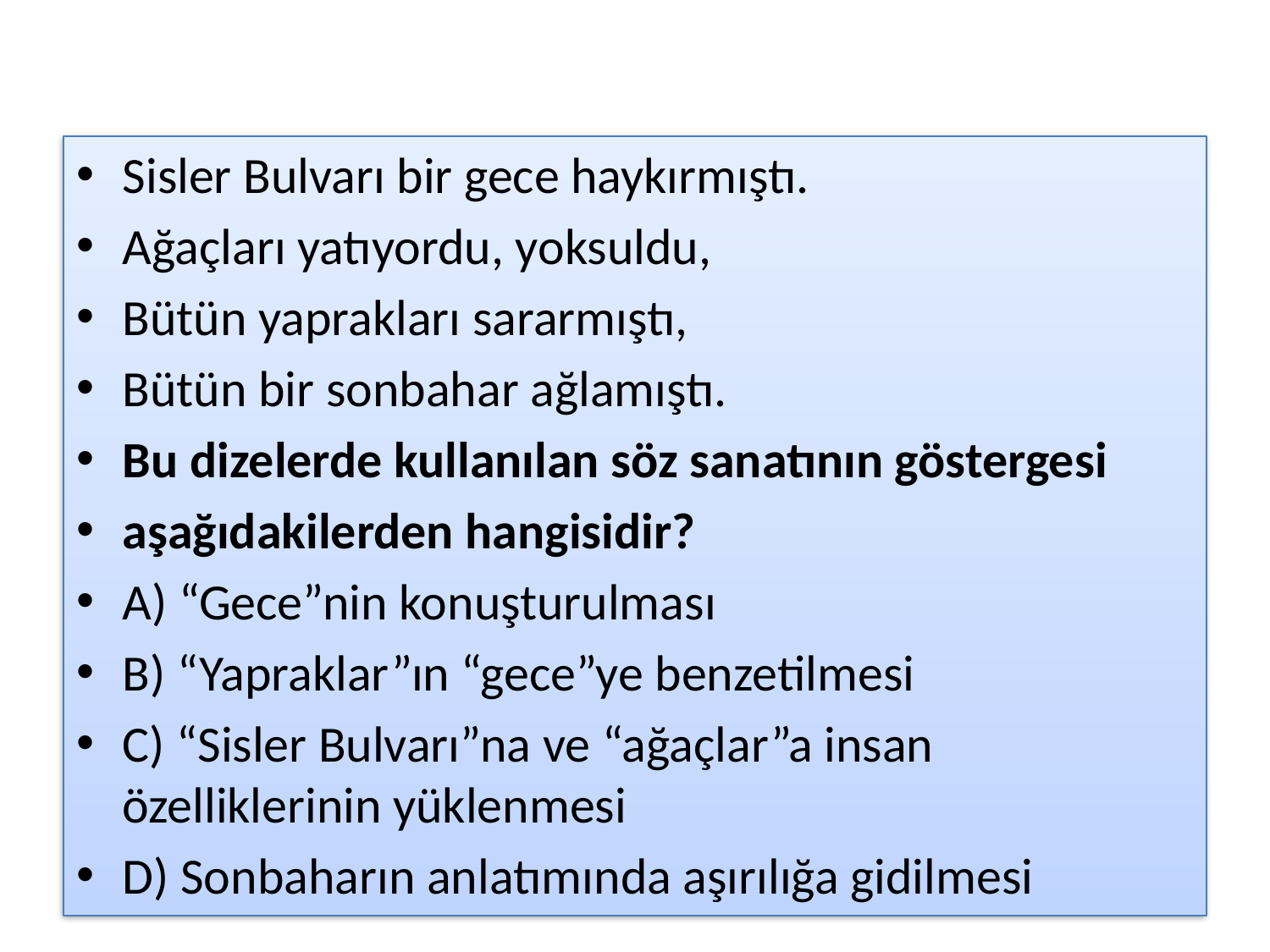

#
Sisler Bulvarı bir gece haykırmıştı.
Ağaçları yatıyordu, yoksuldu,
Bütün yaprakları sararmıştı,
Bütün bir sonbahar ağlamıştı.
Bu dizelerde kullanılan söz sanatının göstergesi
aşağıdakilerden hangisidir?
A) “Gece”nin konuşturulması
B) “Yapraklar”ın “gece”ye benzetilmesi
C) “Sisler Bulvarı”na ve “ağaçlar”a insan özelliklerinin yüklenmesi
D) Sonbaharın anlatımında aşırılığa gidilmesi